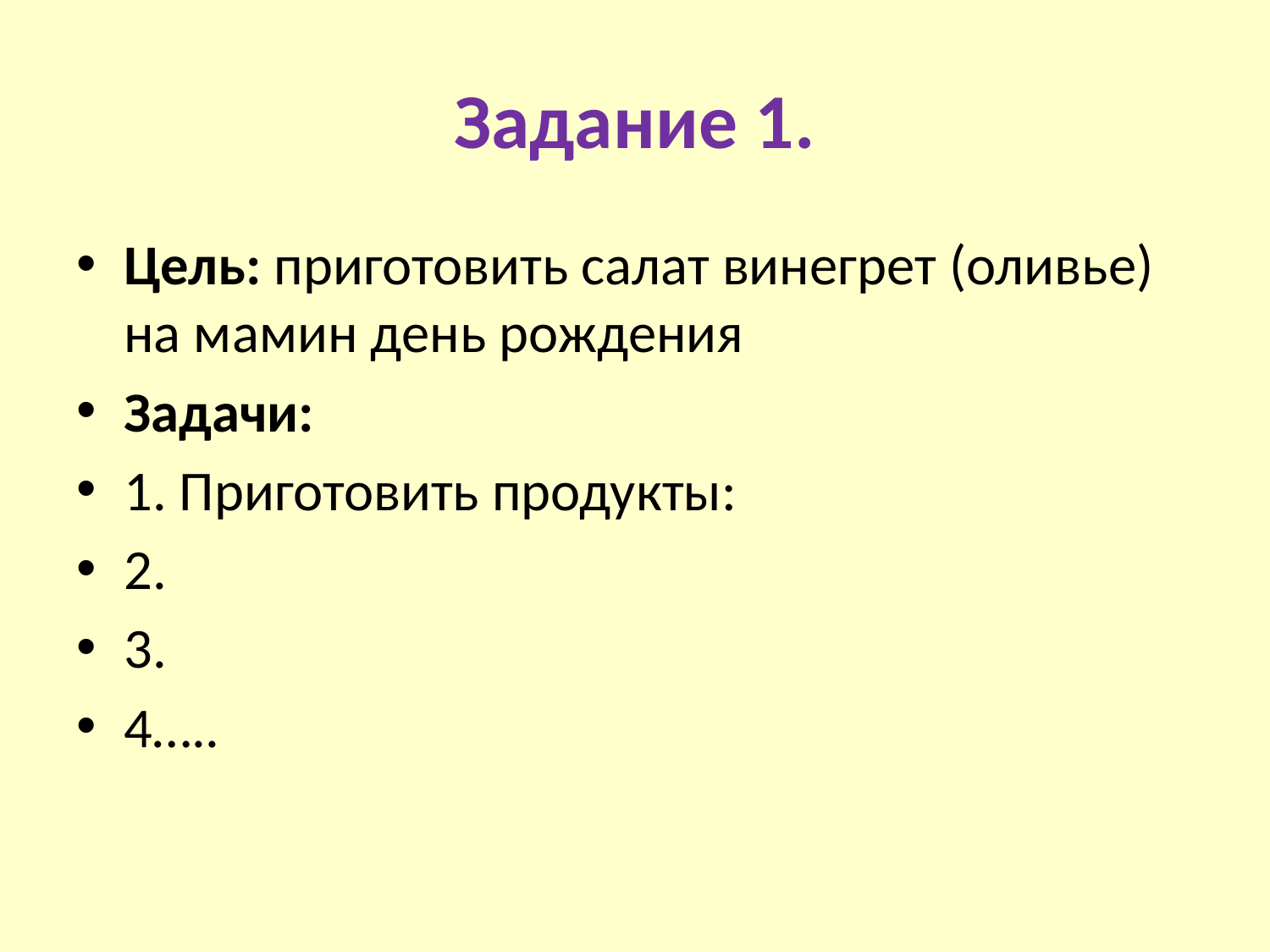

# Задание 1.
Цель: приготовить салат винегрет (оливье)  на мамин день рождения
Задачи:
1. Приготовить продукты:
2.
3.
4…..